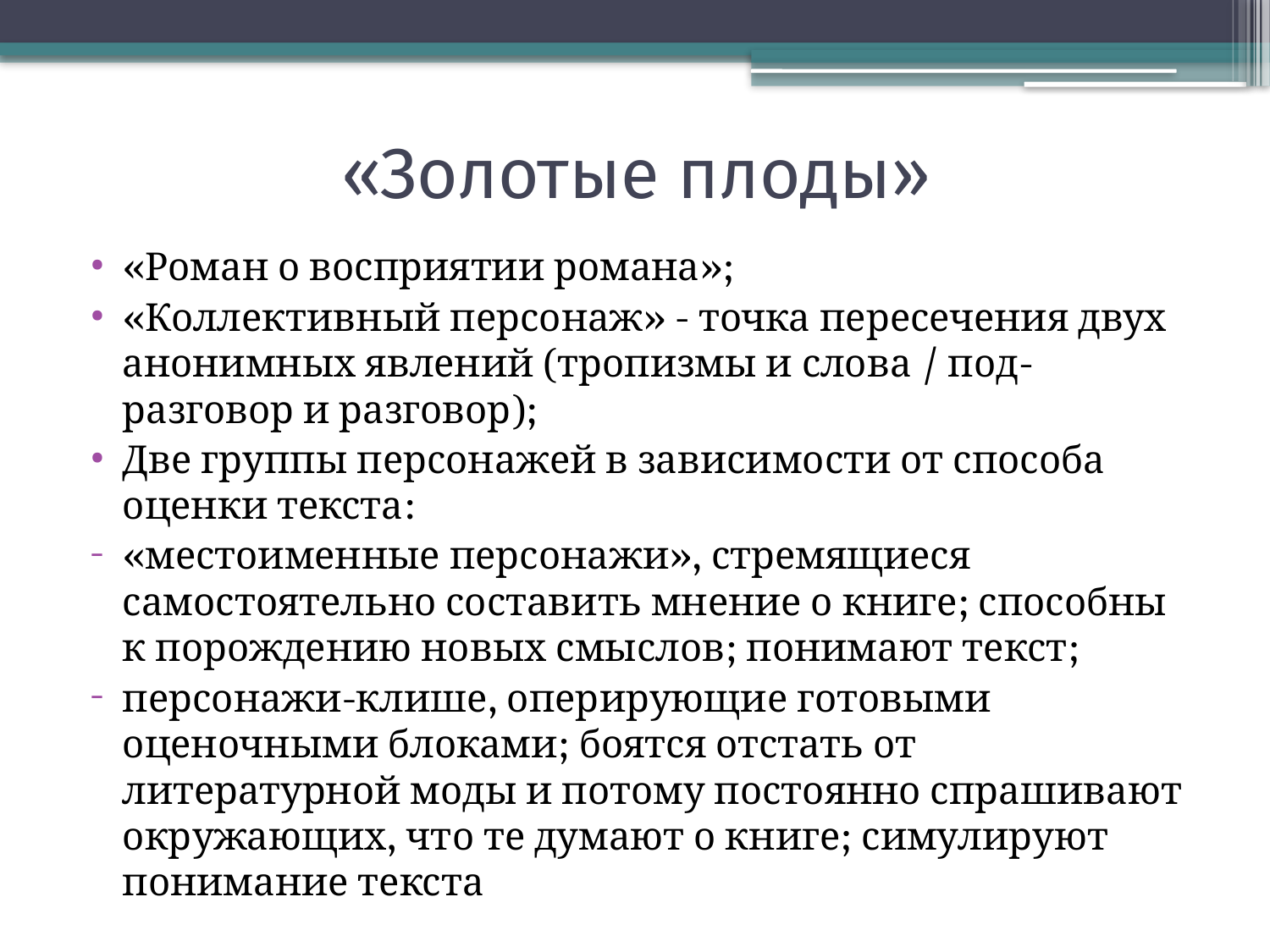

# «Золотые плоды»
«Роман о восприятии романа»;
«Коллективный персонаж» - точка пересечения двух анонимных явлений (тропизмы и слова / под-разговор и разговор);
Две группы персонажей в зависимости от способа оценки текста:
«местоименные персонажи», стремящиеся самостоятельно составить мнение о книге; способны к порождению новых смыслов; понимают текст;
персонажи-клише, оперирующие готовыми оценочными блоками; боятся отстать от литературной моды и потому постоянно спрашивают окружающих, что те думают о книге; симулируют понимание текста